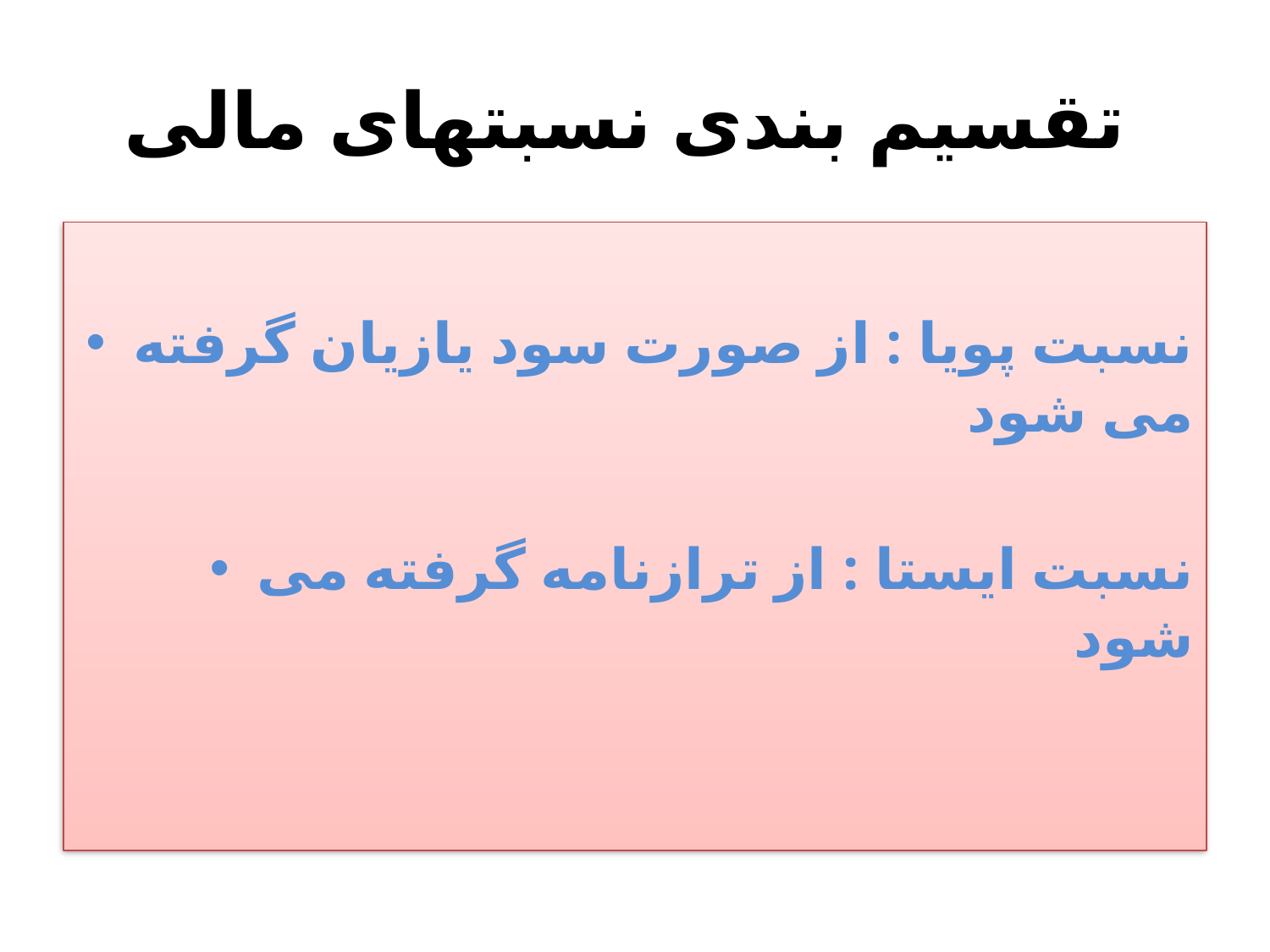

# تقسیم بندی نسبتهای مالی

نسبت پویا : از صورت سود یازیان گرفته می شود

نسبت ایستا : از ترازنامه گرفته می شود